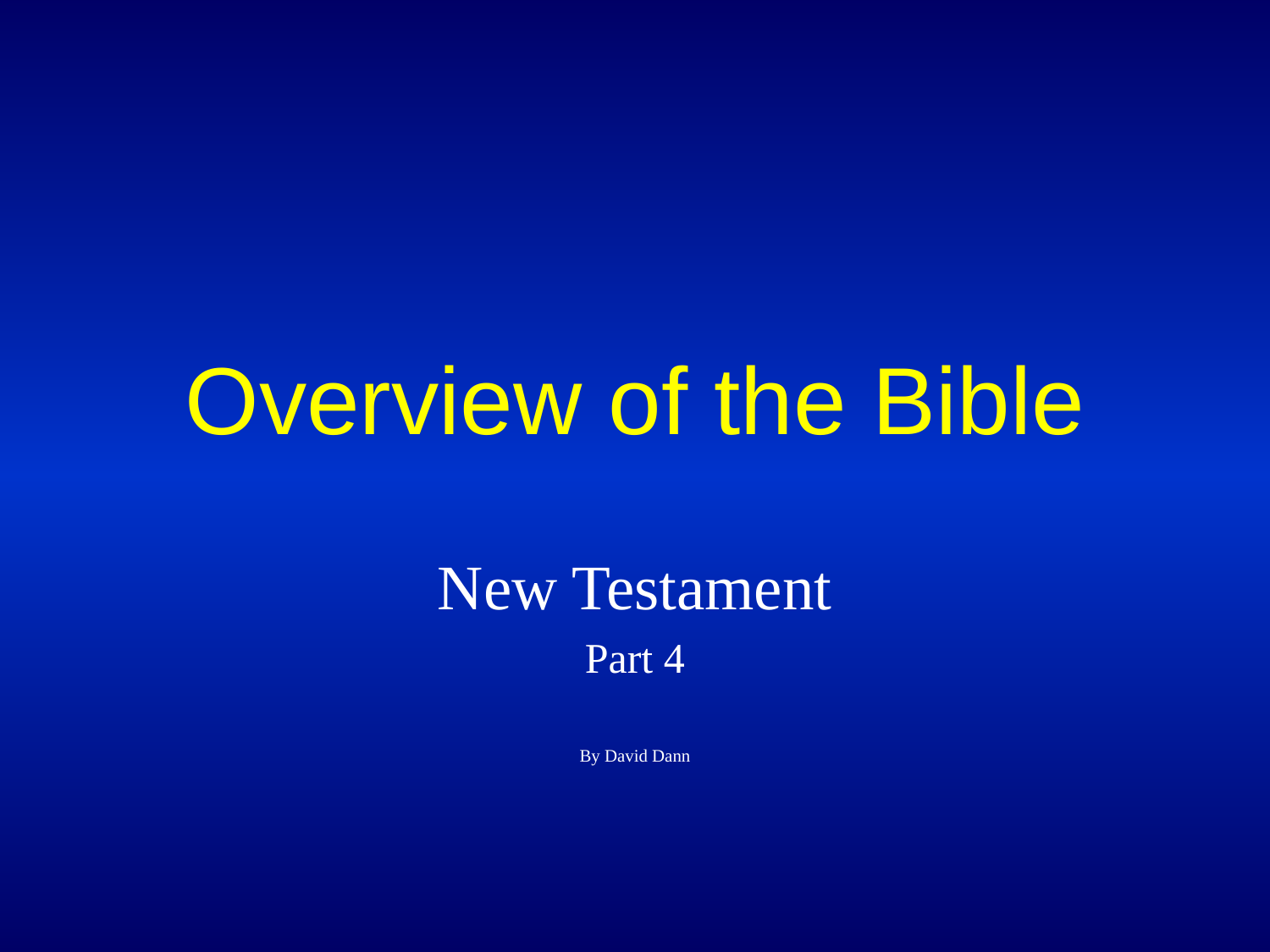

# Overview of the Bible
New Testament
Part 4

By David Dann